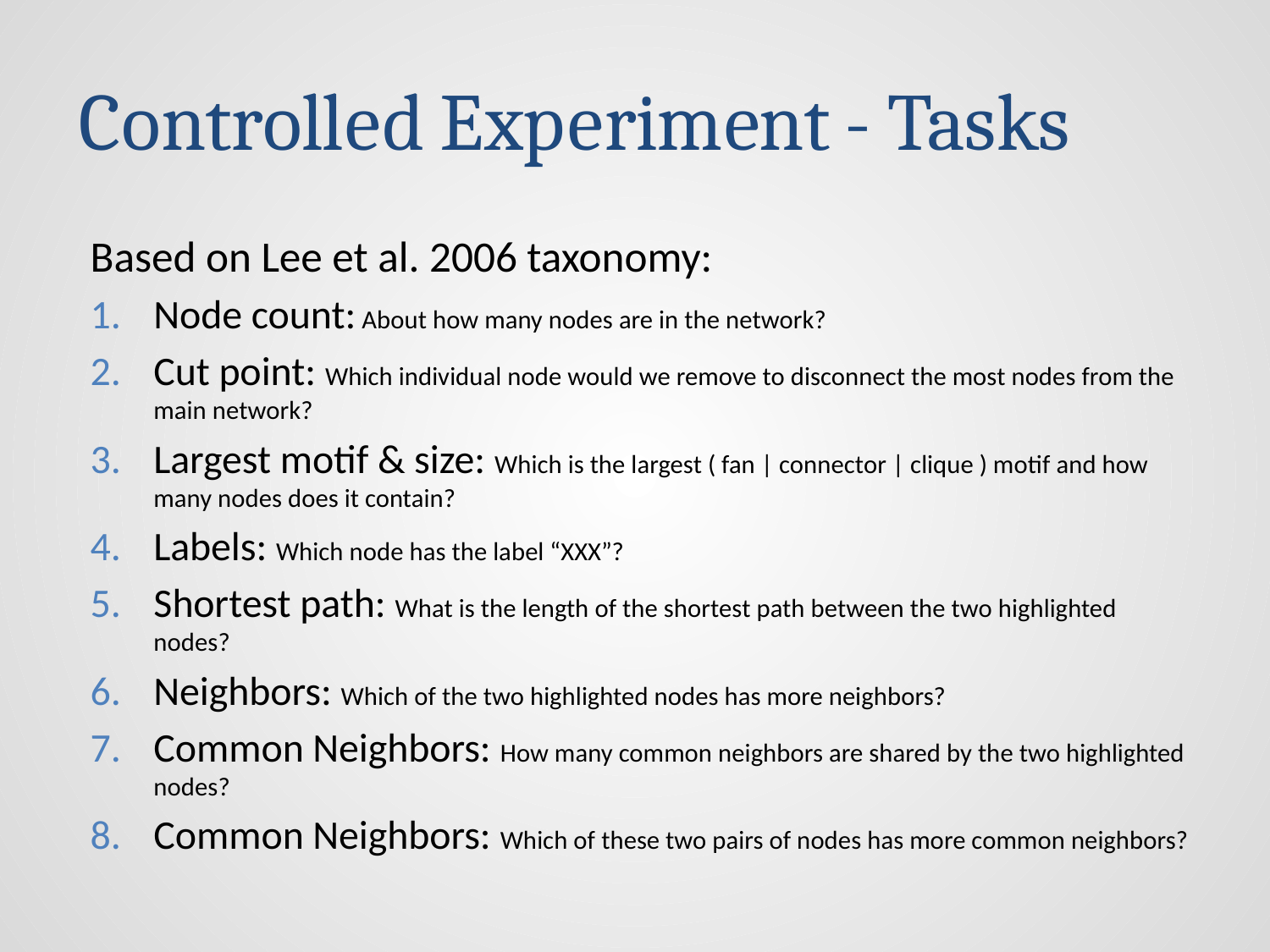

# Controlled Experiment - Tasks
Based on Lee et al. 2006 taxonomy:
Node count: About how many nodes are in the network?
Cut point: Which individual node would we remove to disconnect the most nodes from the main network?
Largest motif & size: Which is the largest ( fan | connector | clique ) motif and how many nodes does it contain?
Labels: Which node has the label “XXX”?
Shortest path: What is the length of the shortest path between the two highlighted nodes?
Neighbors: Which of the two highlighted nodes has more neighbors?
Common Neighbors: How many common neighbors are shared by the two highlighted nodes?
Common Neighbors: Which of these two pairs of nodes has more common neighbors?